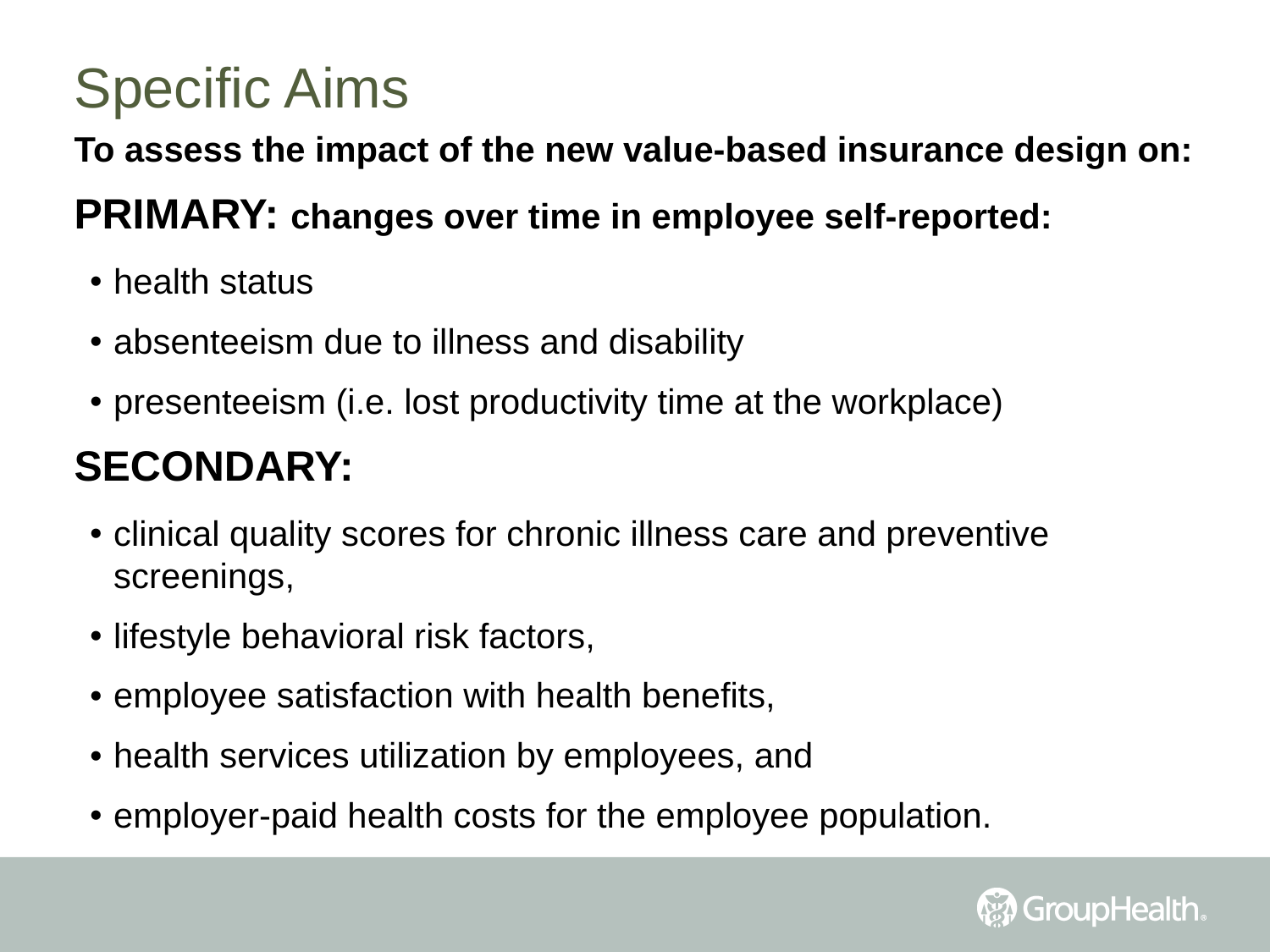

# Specific Aims
To assess the impact of the new value-based insurance design on:
PRIMARY: changes over time in employee self-reported:
health status
absenteeism due to illness and disability
presenteeism (i.e. lost productivity time at the workplace)
SECONDARY:
clinical quality scores for chronic illness care and preventive screenings,
lifestyle behavioral risk factors,
employee satisfaction with health benefits,
health services utilization by employees, and
employer-paid health costs for the employee population.